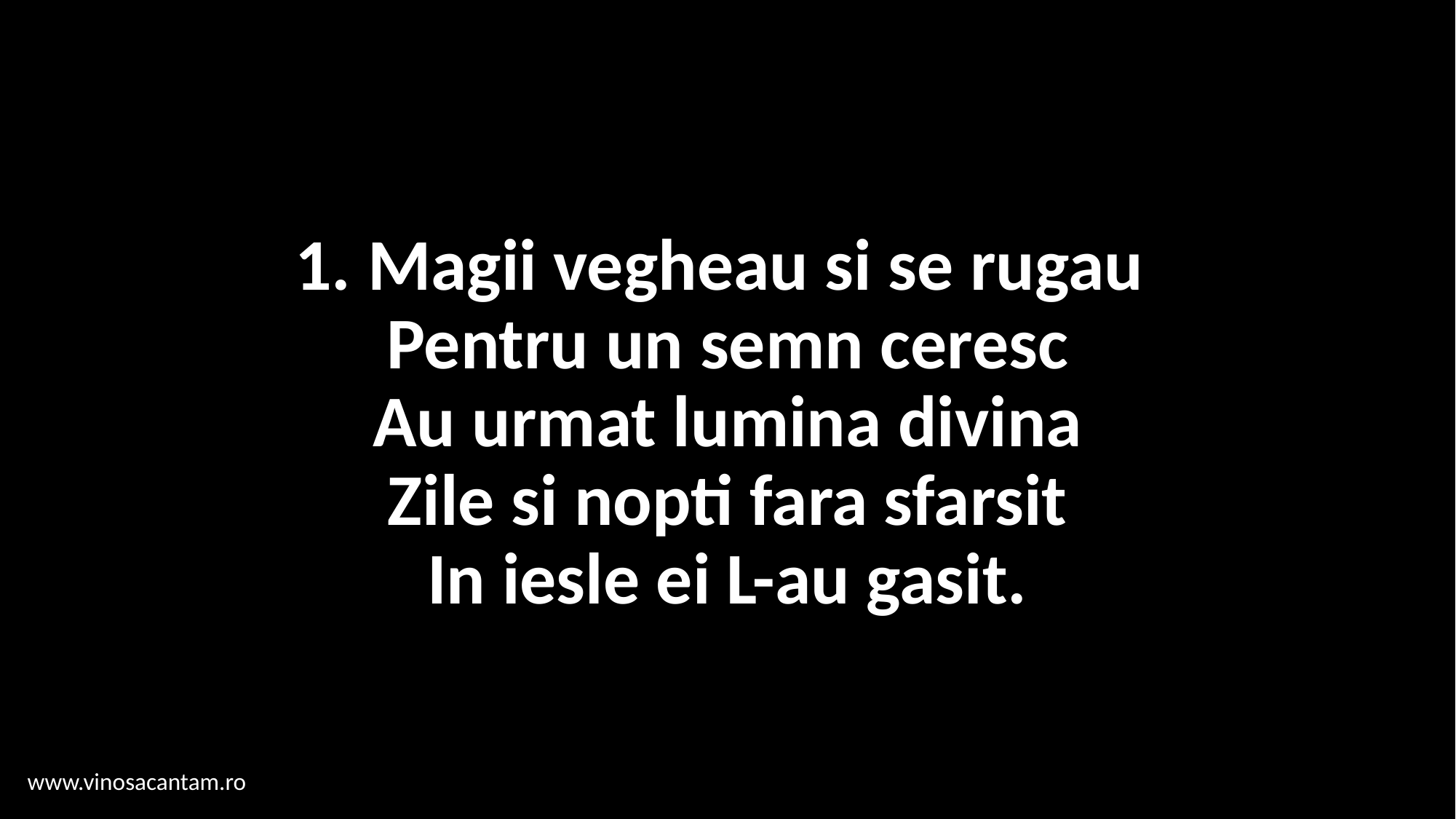

# 1. Magii vegheau si se rugau Pentru un semn ceresc Au urmat lumina divina Zile si nopti fara sfarsit In iesle ei L-au gasit.
www.vinosacantam.ro